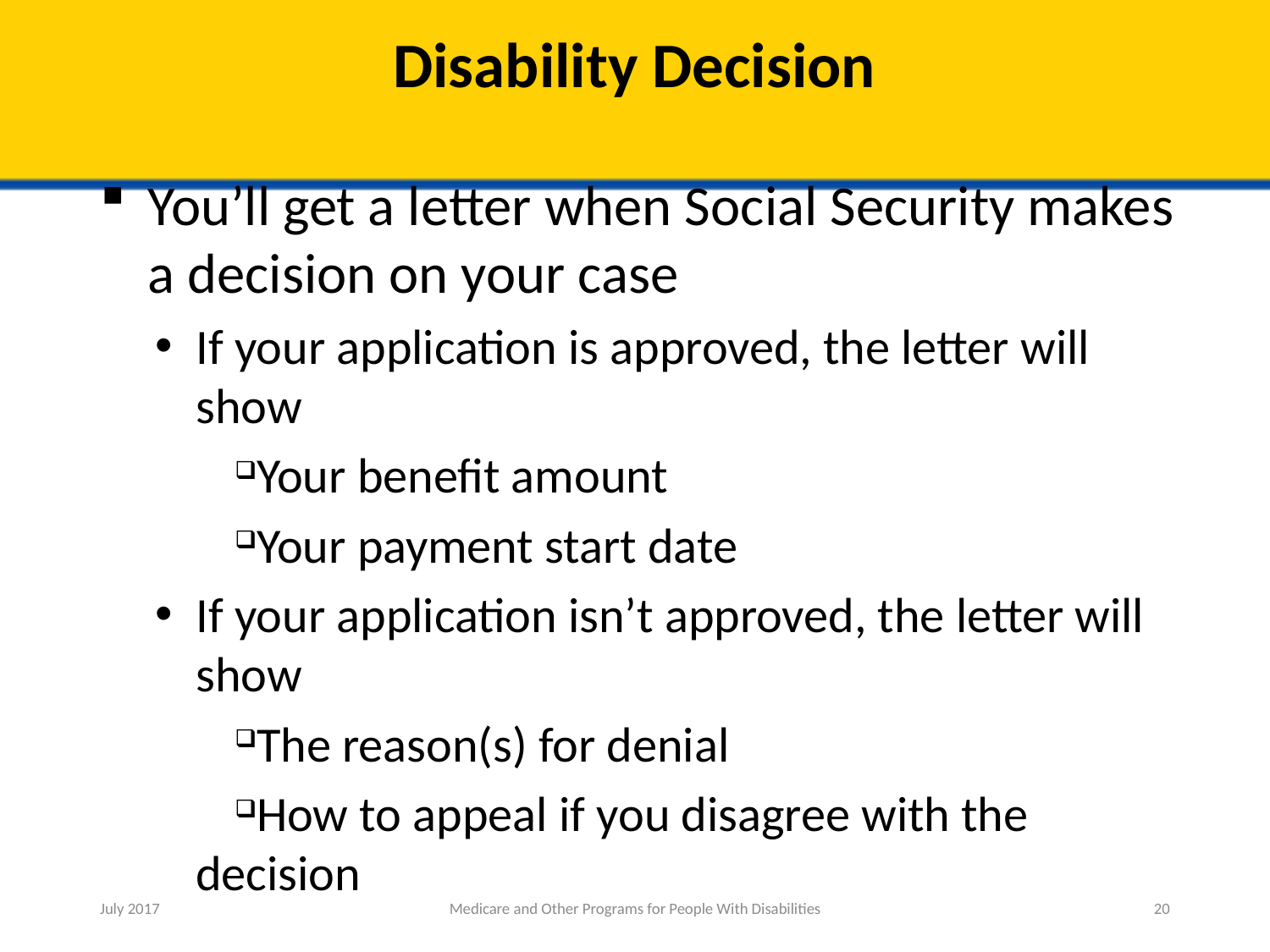

# Disability Decision
You’ll get a letter when Social Security makes a decision on your case
If your application is approved, the letter will show
Your benefit amount
Your payment start date
If your application isn’t approved, the letter will show
The reason(s) for denial
How to appeal if you disagree with the decision
July 2017
Medicare and Other Programs for People With Disabilities
20